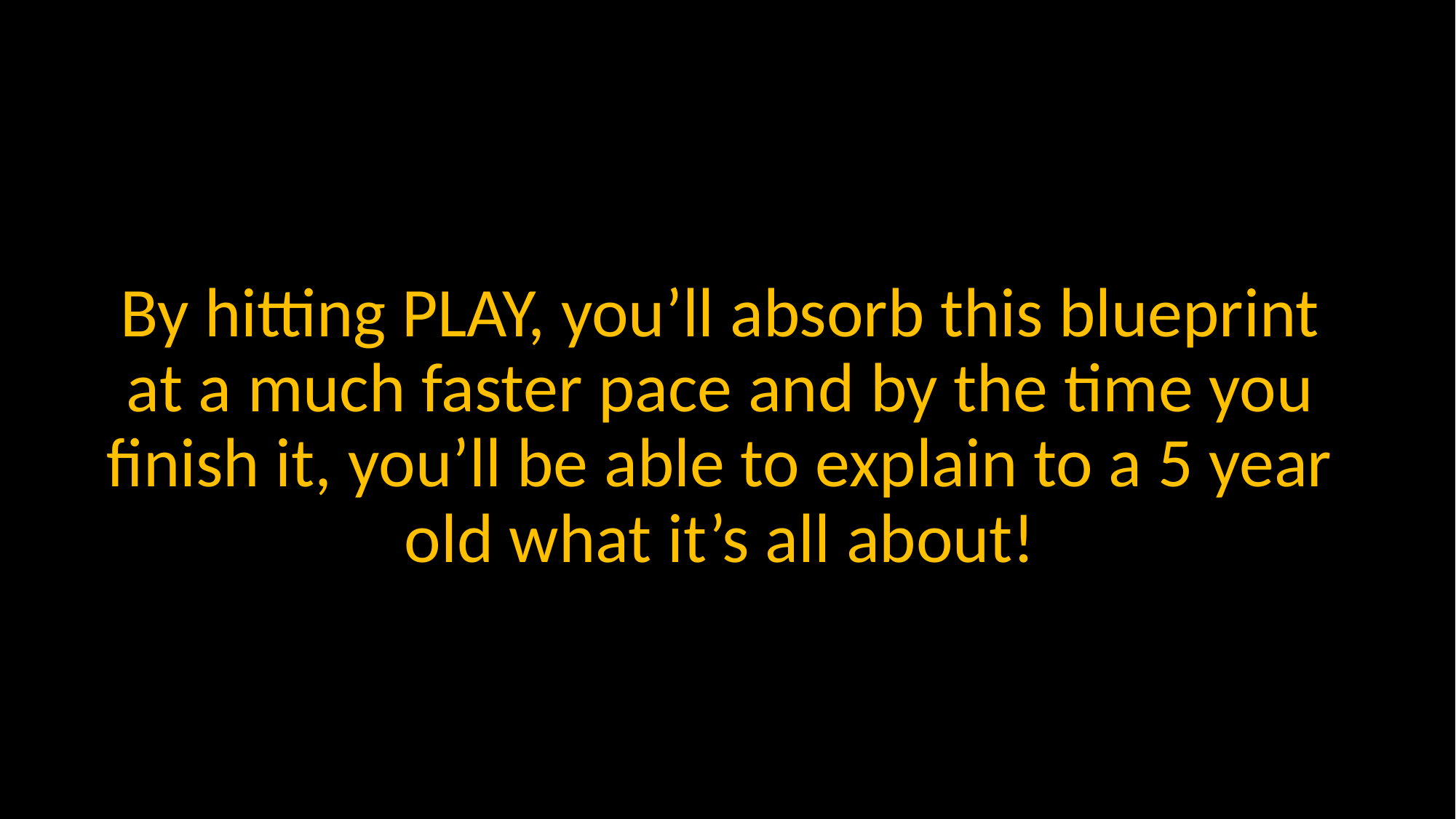

By hitting PLAY, you’ll absorb this blueprint at a much faster pace and by the time you finish it, you’ll be able to explain to a 5 year old what it’s all about!